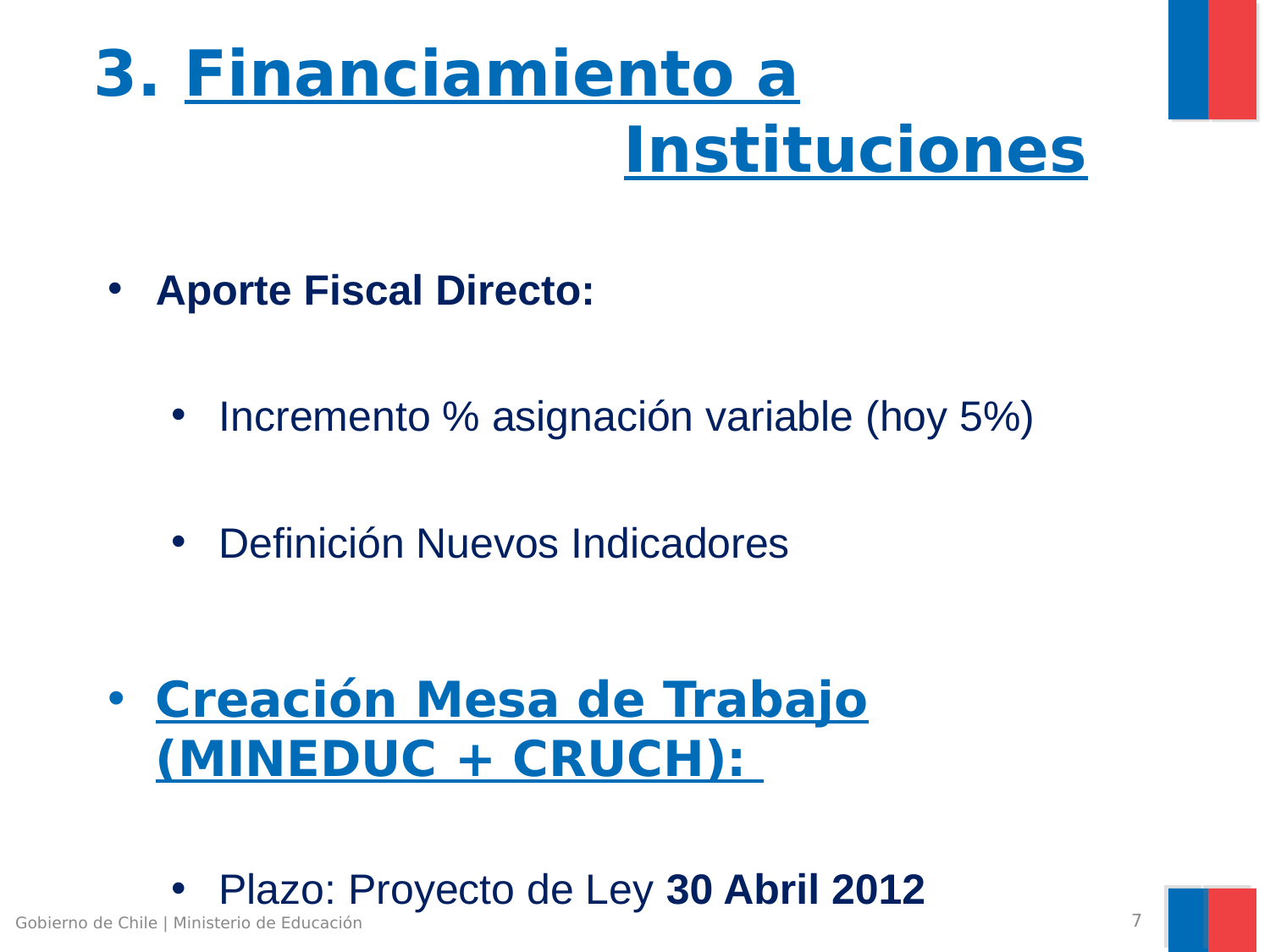

# 3. Financiamiento a							 Instituciones
Aporte Fiscal Directo:

Incremento % asignación variable (hoy 5%)

Definición Nuevos Indicadores

Creación Mesa de Trabajo (MINEDUC + CRUCH):

Plazo: Proyecto de Ley 30 Abril 2012

Gobierno de Chile | Ministerio de Educación
7